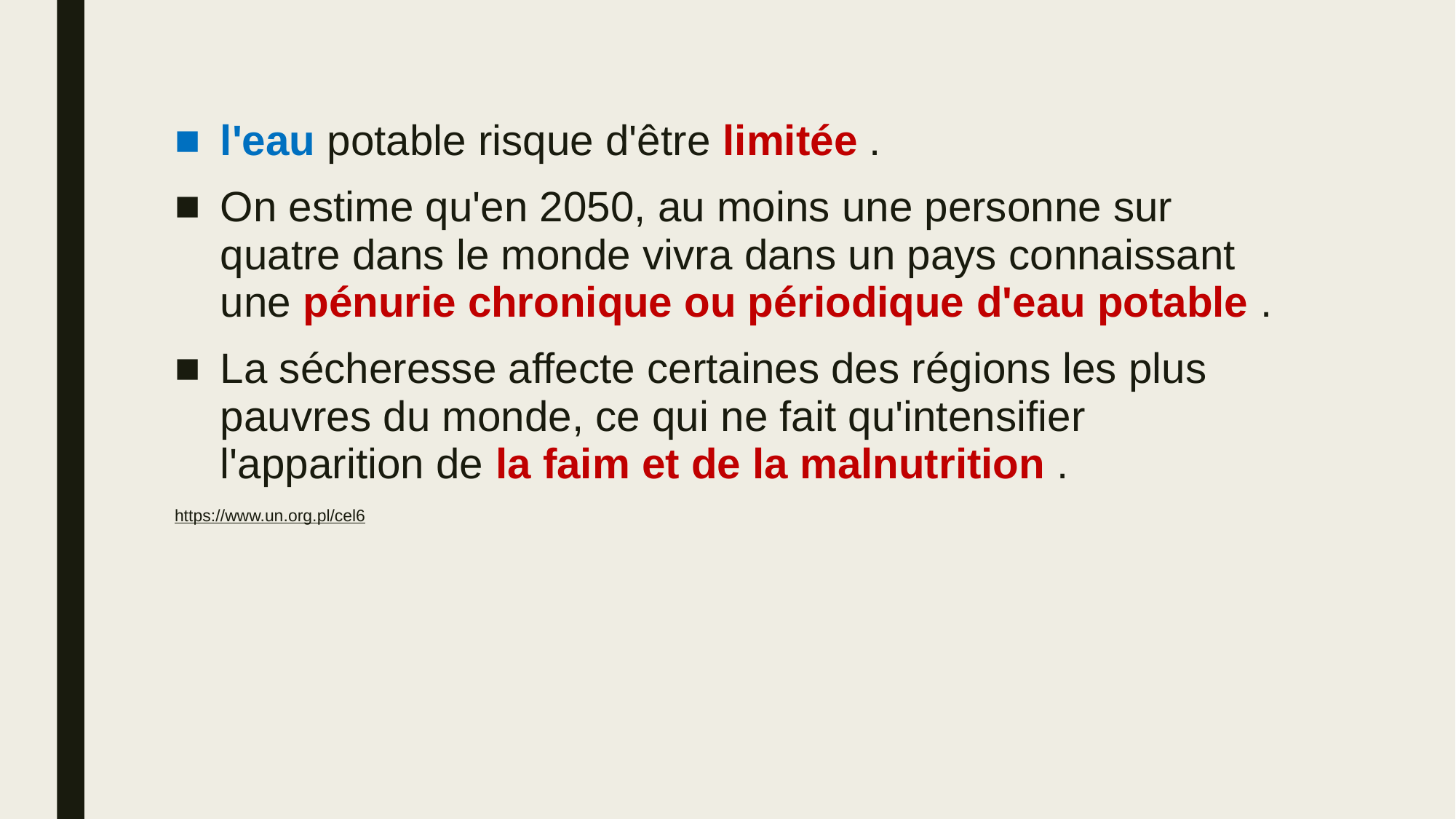

l'eau potable risque d'être limitée .
On estime qu'en 2050, au moins une personne sur quatre dans le monde vivra dans un pays connaissant une pénurie chronique ou périodique d'eau potable .
La sécheresse affecte certaines des régions les plus pauvres du monde, ce qui ne fait qu'intensifier l'apparition de la faim et de la malnutrition .
https://www.un.org.pl/cel6